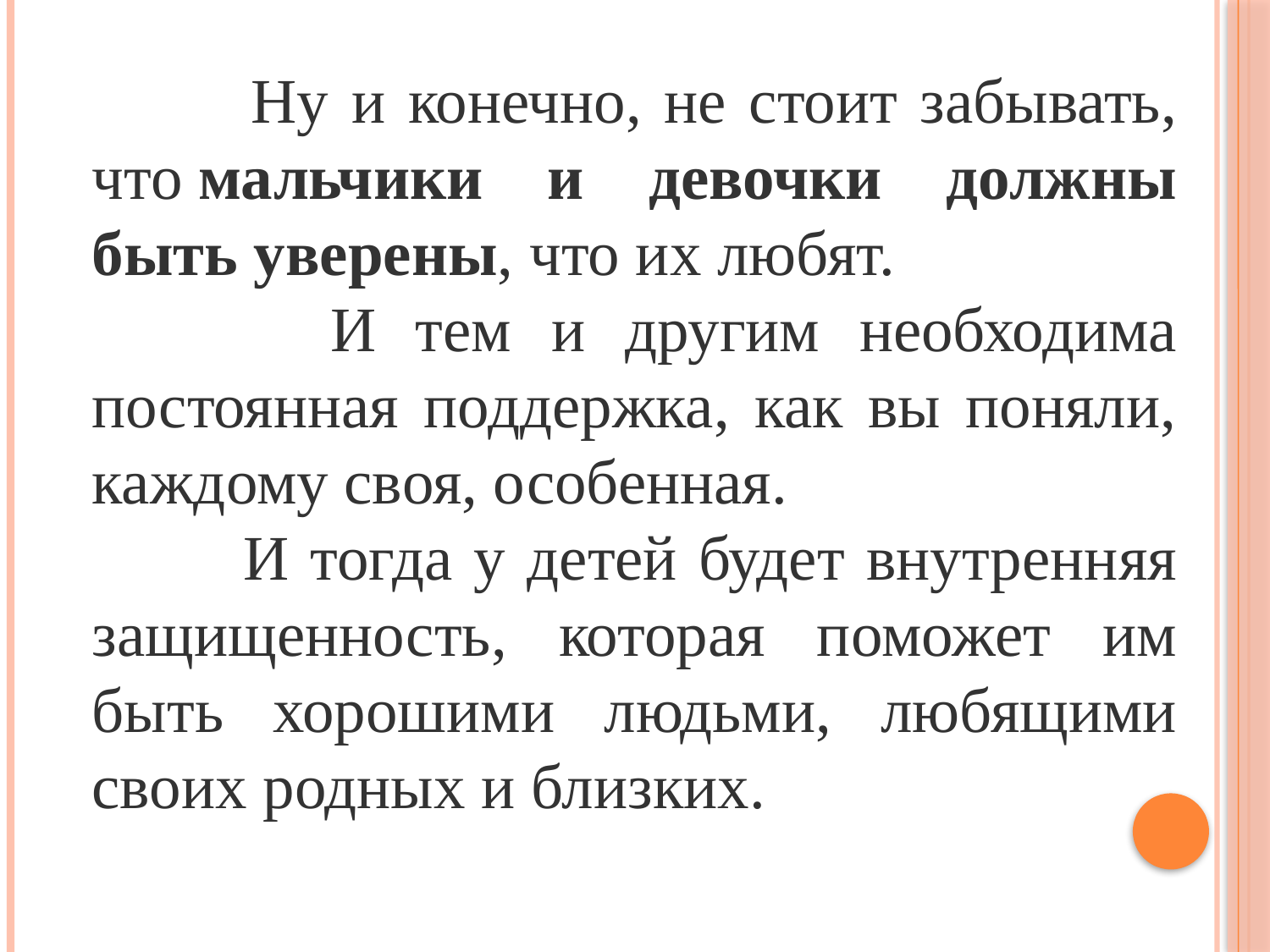

Ну и конечно, не стоит забывать, что мальчики и девочки должны быть уверены, что их любят.
      И тем и другим необходима постоянная поддержка, как вы поняли, каждому своя, особенная.
       И тогда у детей будет внутренняя защищенность, которая поможет им быть хорошими людьми, любящими своих родных и близких.